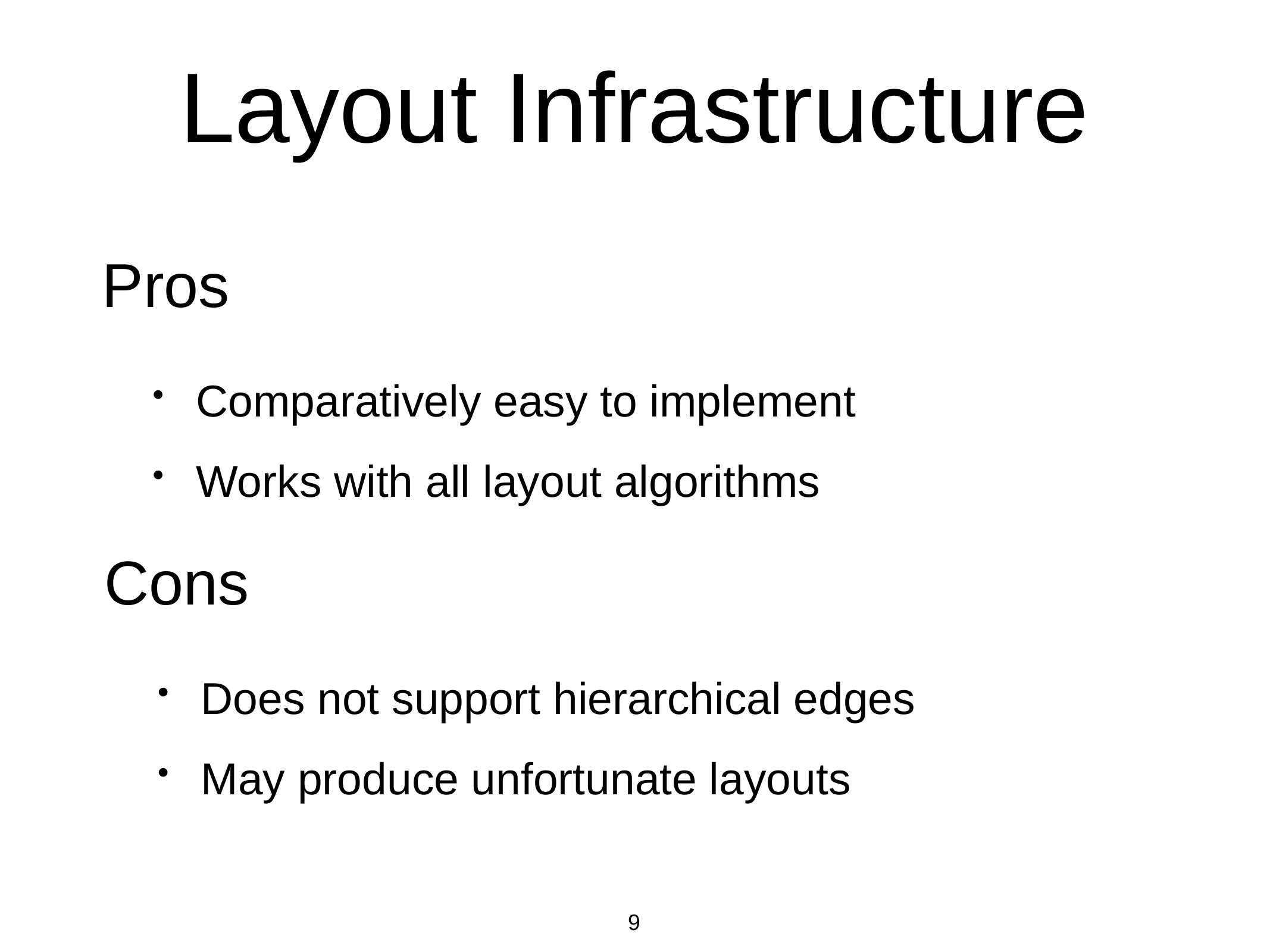

# Layout Infrastructure
Pros
Comparatively easy to implement
Works with all layout algorithms
Cons
Does not support hierarchical edges
May produce unfortunate layouts
9